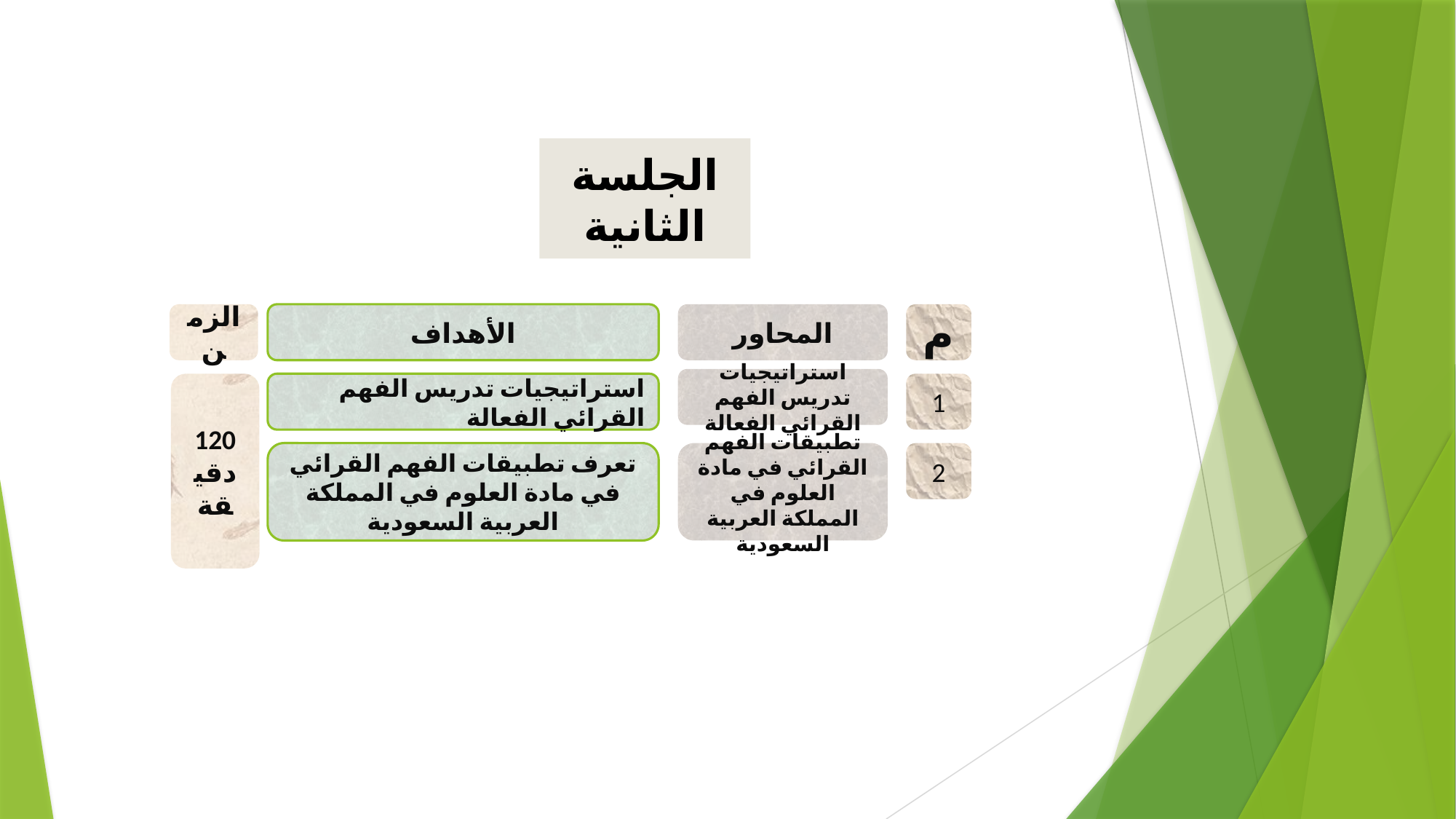

الجلسة الثانية
الزمن
الأهداف
المحاور
م
استراتيجيات تدريس الفهم القرائي الفعالة
120
دقيقة
استراتيجيات تدريس الفهم القرائي الفعالة
1
تعرف تطبيقات الفهم القرائي في مادة العلوم في المملكة العربية السعودية
تطبيقات الفهم القرائي في مادة العلوم في المملكة العربية السعودية
2